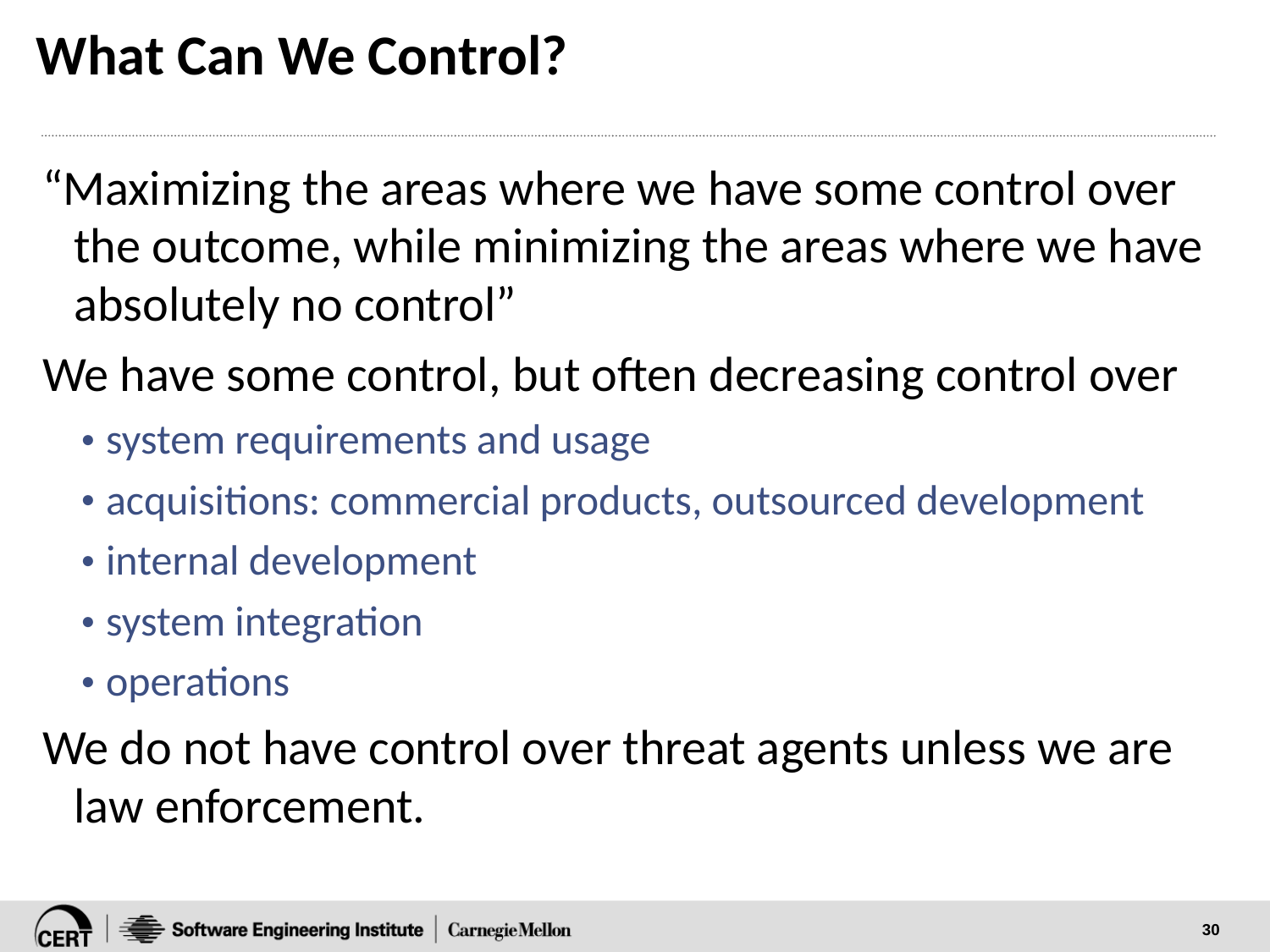

# What Can We Control?
“Maximizing the areas where we have some control over the outcome, while minimizing the areas where we have absolutely no control”
We have some control, but often decreasing control over
system requirements and usage
acquisitions: commercial products, outsourced development
internal development
system integration
operations
We do not have control over threat agents unless we are law enforcement.